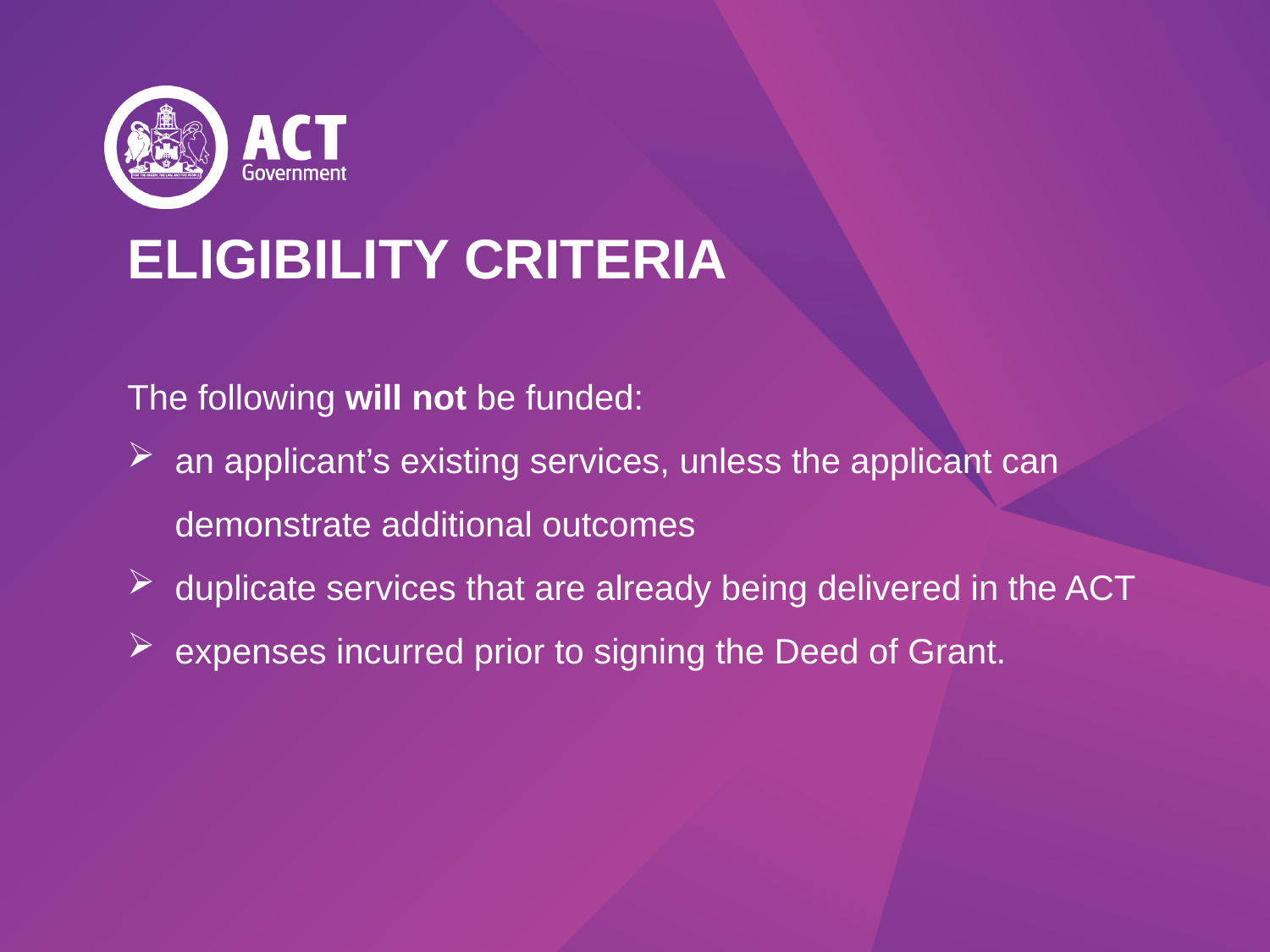

ELIGIBILITY CRITERIA
The following will not be funded:
an applicant’s existing services, unless the applicant can demonstrate additional outcomes
duplicate services that are already being delivered in the ACT
expenses incurred prior to signing the Deed of Grant.